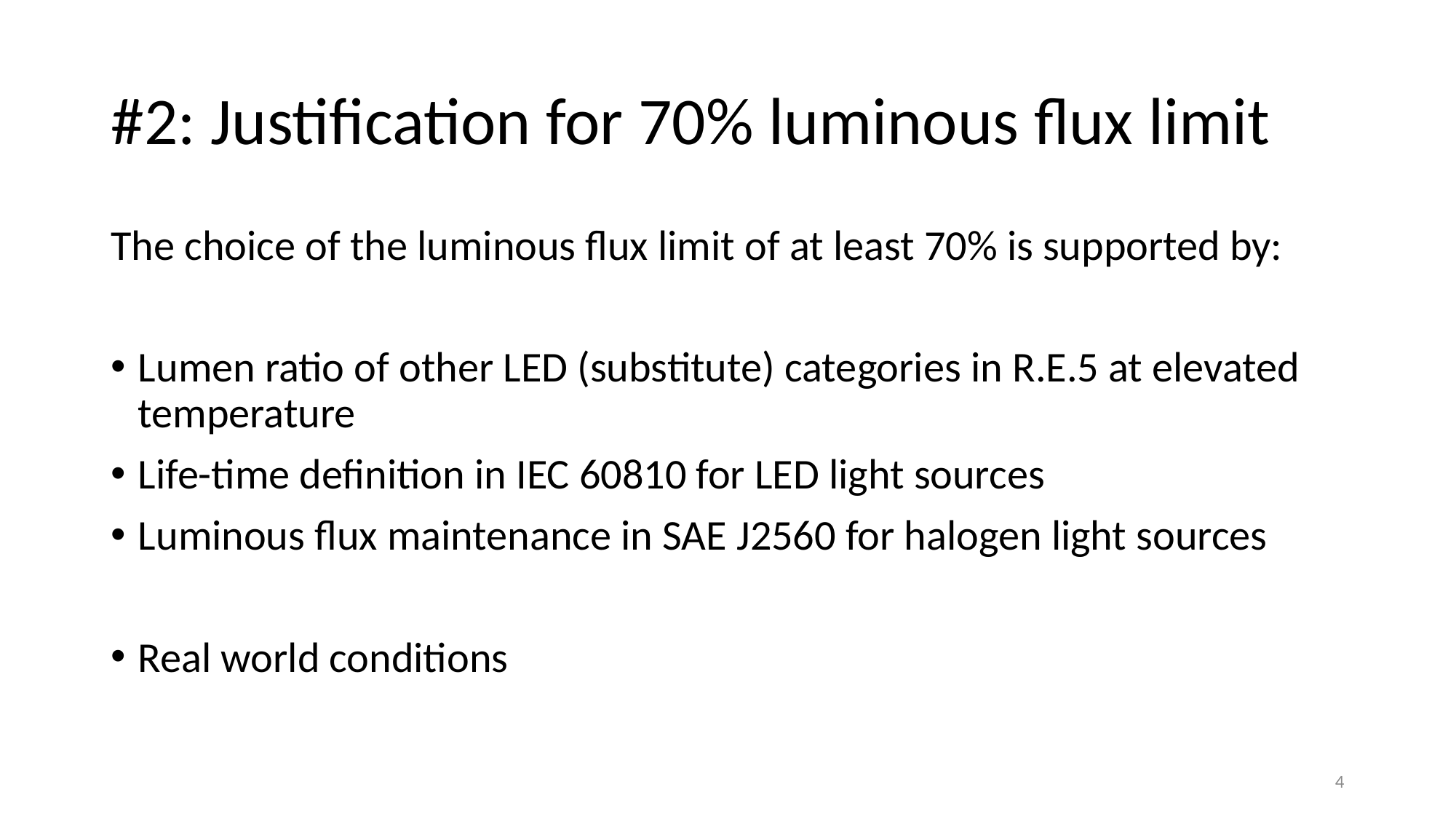

# #2: Justification for 70% luminous flux limit
The choice of the luminous flux limit of at least 70% is supported by:

Lumen ratio of other LED (substitute) categories in R.E.5 at elevated temperature
Life-time definition in IEC 60810 for LED light sources
Luminous flux maintenance in SAE J2560 for halogen light sources

Real world conditions

4